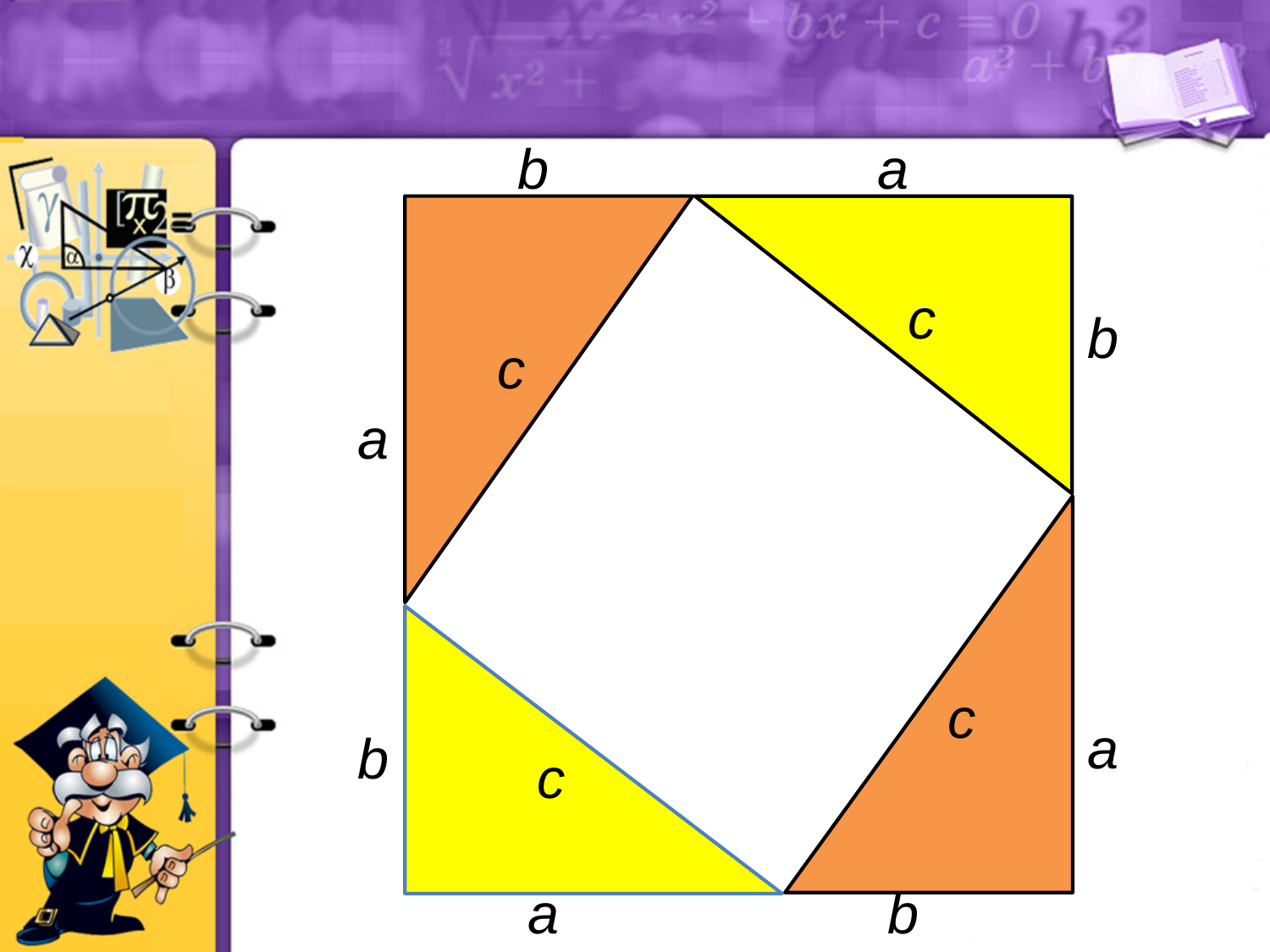

b
a

c
b
c
a

c
a
b
c
a
b